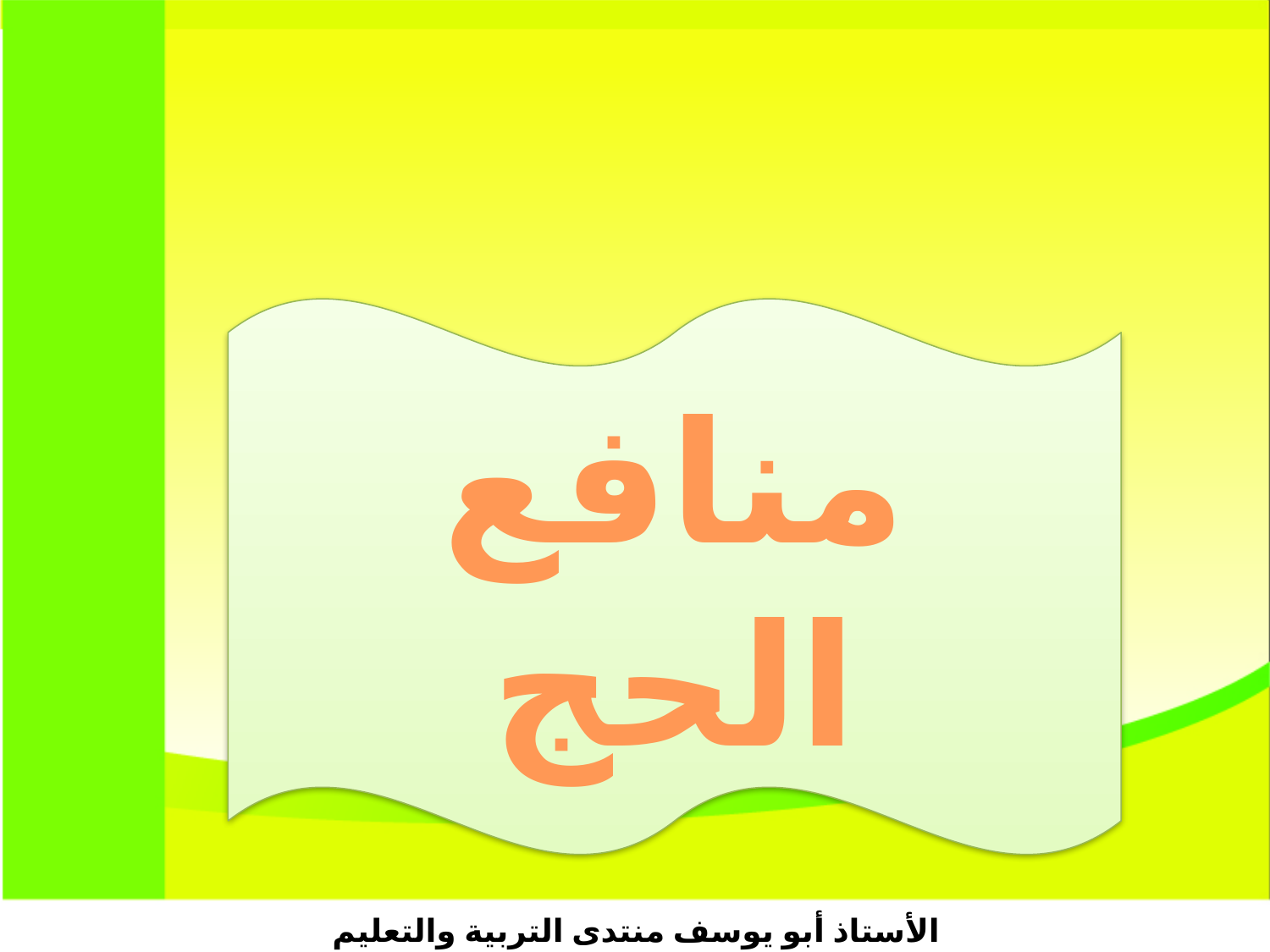

منافع الحج
الأستاذ أبو يوسف منتدى التربية والتعليم بالمدينة المنورة